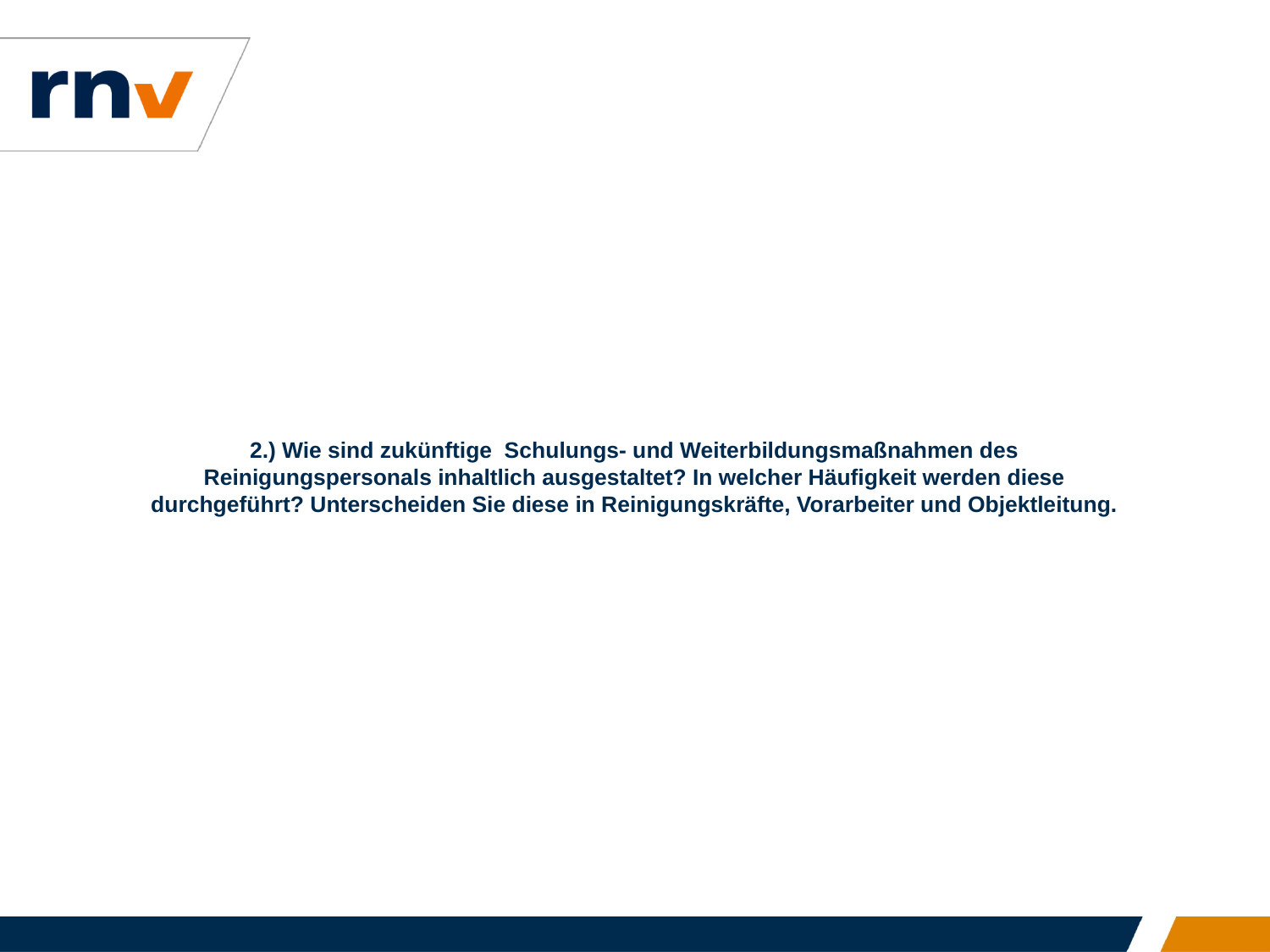

# 2.) Wie sind zukünftige  Schulungs- und Weiterbildungsmaßnahmen des Reinigungspersonals inhaltlich ausgestaltet? In welcher Häufigkeit werden diese durchgeführt? Unterscheiden Sie diese in Reinigungskräfte, Vorarbeiter und Objektleitung.
8